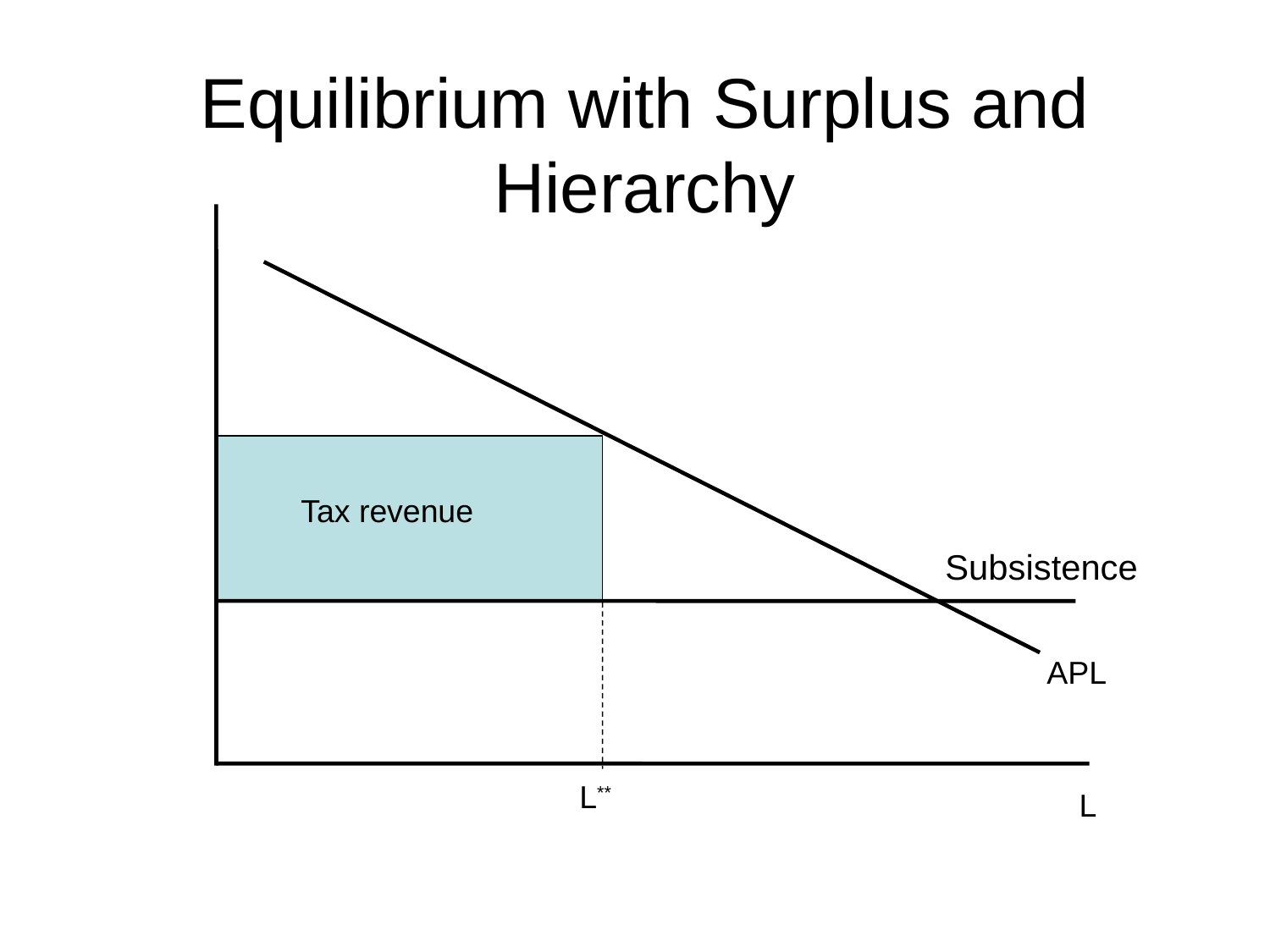

# Equilibrium with Surplus and Hierarchy

Tax revenue
Subsistence

APL

L**
L